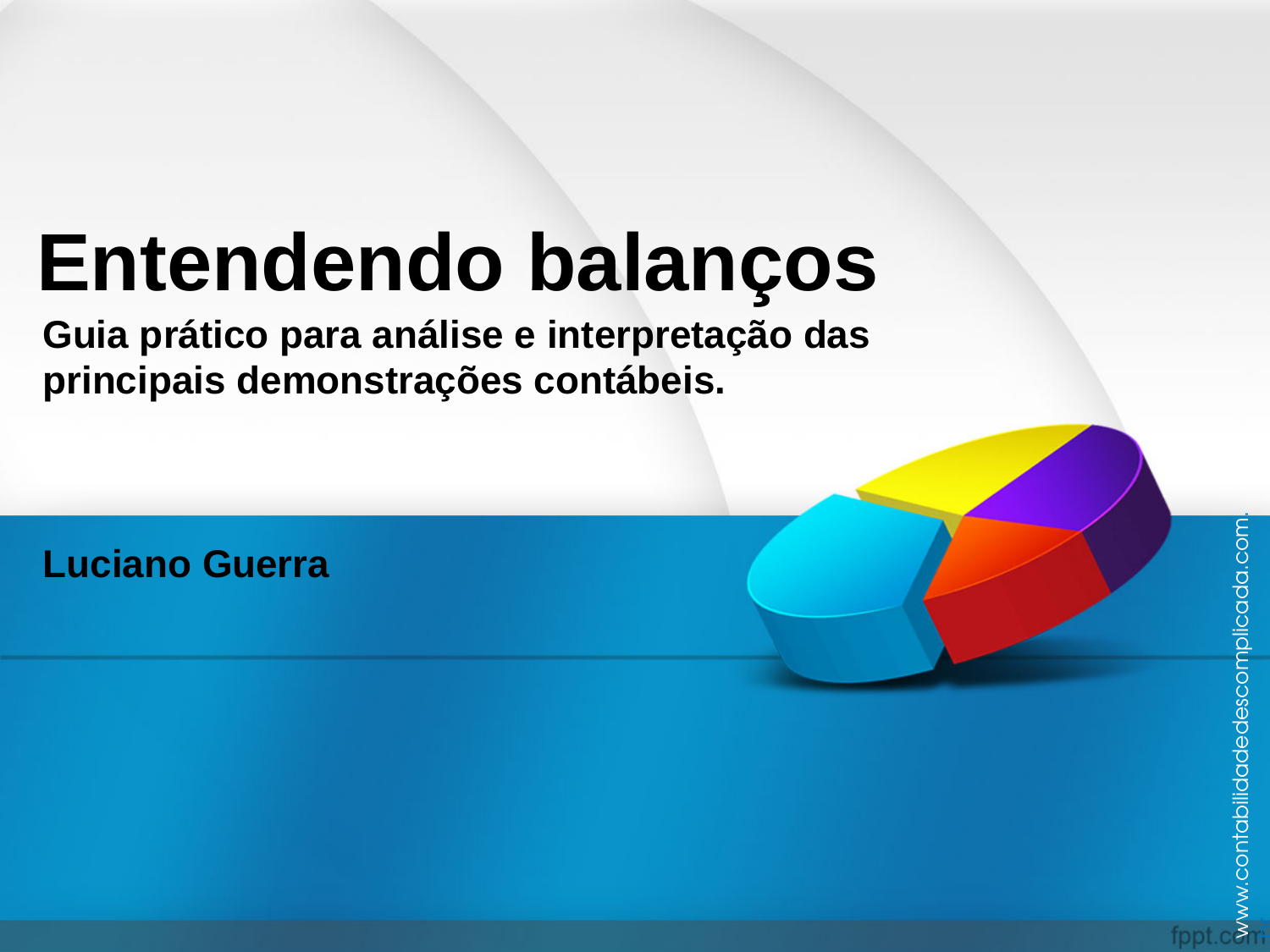

# Entendendo balanços
Guia prático para análise e interpretação das principais demonstrações contábeis.
www.contabilidadedescomplicada.com.br
Luciano Guerra